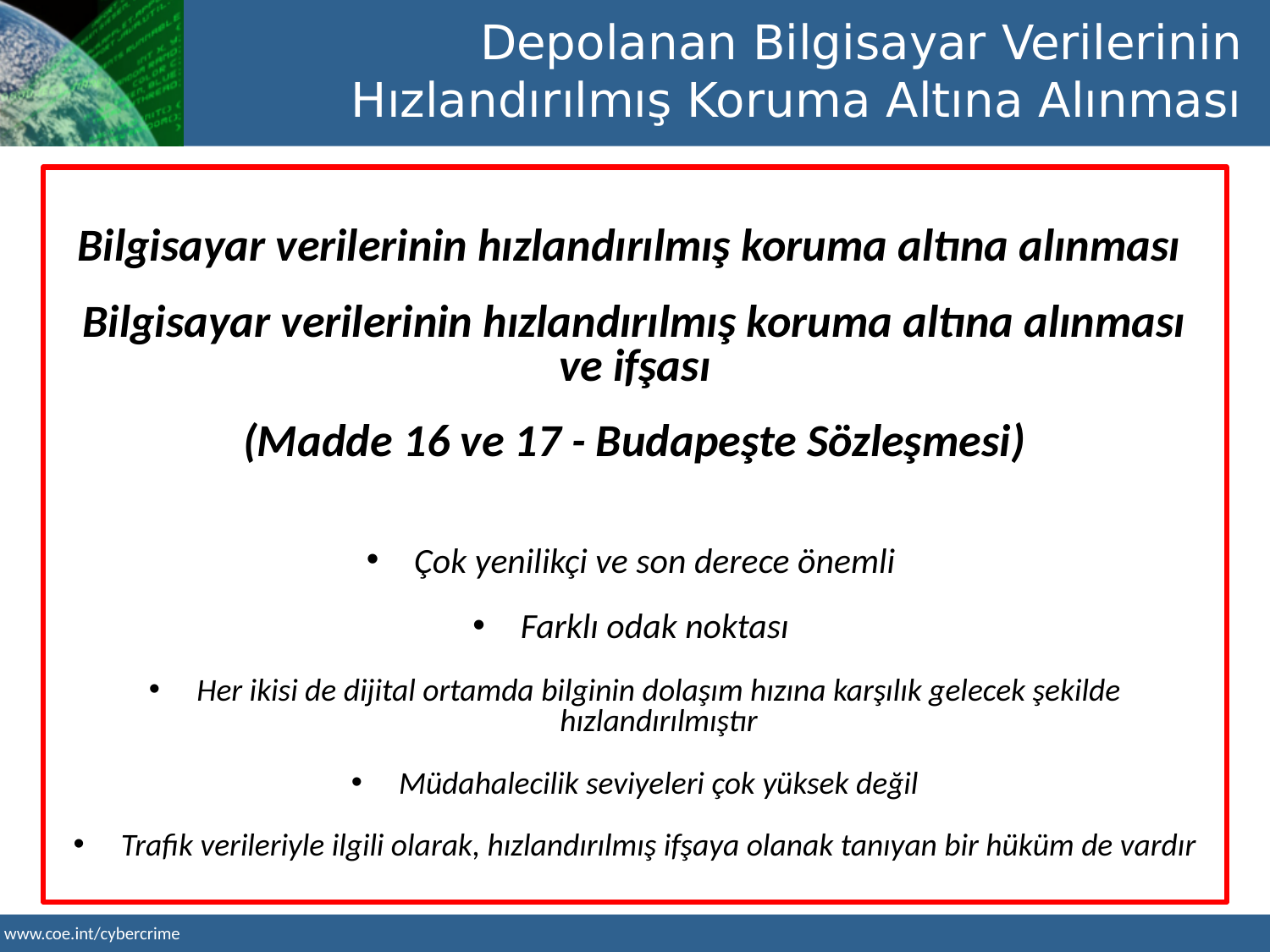

Depolanan Bilgisayar Verilerinin Hızlandırılmış Koruma Altına Alınması

Bilgisayar verilerinin hızlandırılmış koruma altına alınması
Bilgisayar verilerinin hızlandırılmış koruma altına alınması ve ifşası
(Madde 16 ve 17 - Budapeşte Sözleşmesi)

Çok yenilikçi ve son derece önemli
Farklı odak noktası
Her ikisi de dijital ortamda bilginin dolaşım hızına karşılık gelecek şekilde hızlandırılmıştır
Müdahalecilik seviyeleri çok yüksek değil
Trafik verileriyle ilgili olarak, hızlandırılmış ifşaya olanak tanıyan bir hüküm de vardır